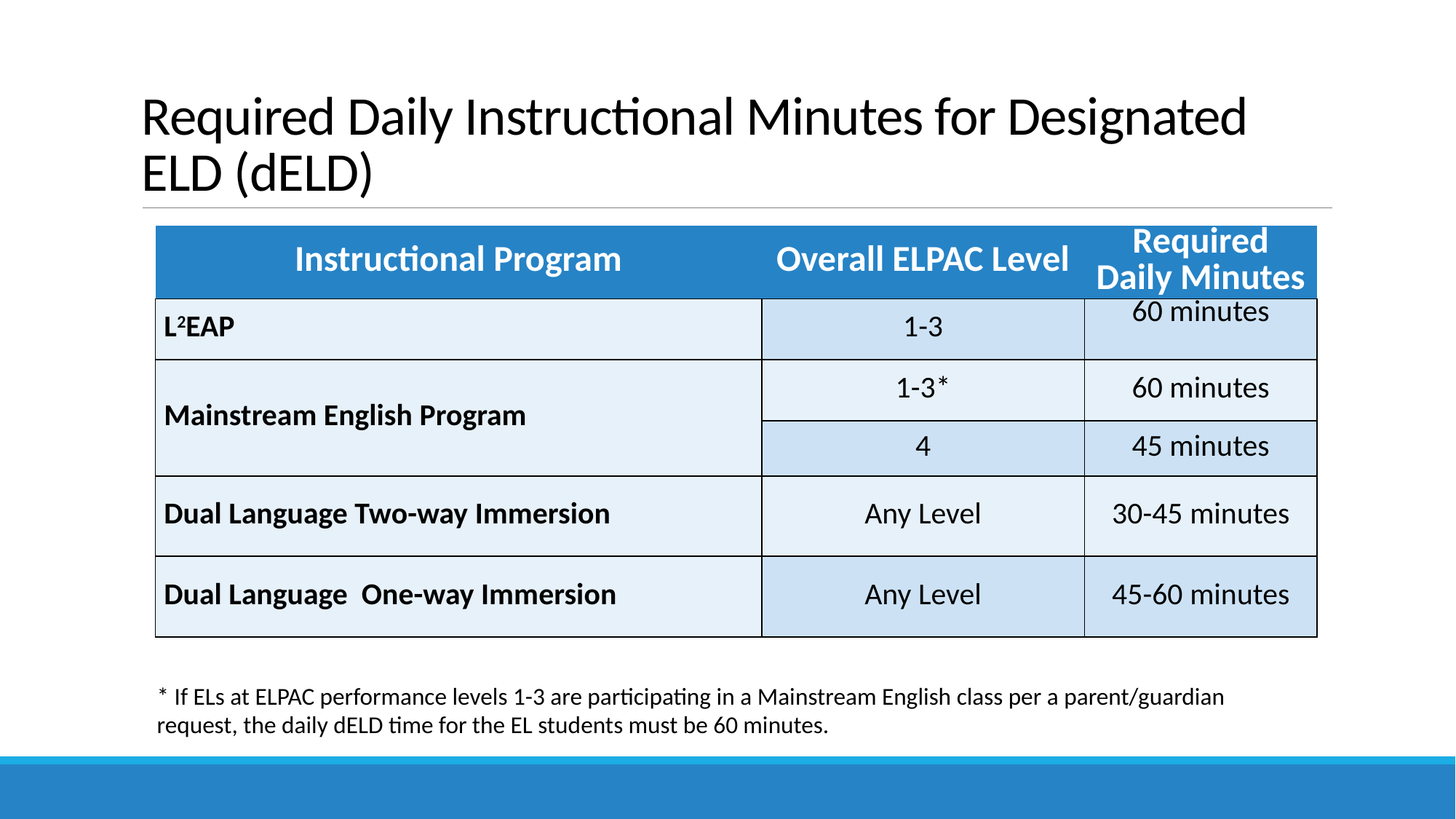

# Required Daily Instructional Minutes for Designated ELD (dELD)
| Instructional Program | Overall ELPAC Level | Required Daily Minutes |
| --- | --- | --- |
| L2EAP | 1-3 | 60 minutes |
| Mainstream English Program | 1-3\* | 60 minutes |
|  | 4 | 45 minutes |
| Dual Language Two-way Immersion | Any Level | 30-45 minutes |
| Dual Language One-way Immersion | Any Level | 45-60 minutes |
* If ELs at ELPAC performance levels 1-3 are participating in a Mainstream English class per a parent/guardian request, the daily dELD time for the EL students must be 60 minutes.